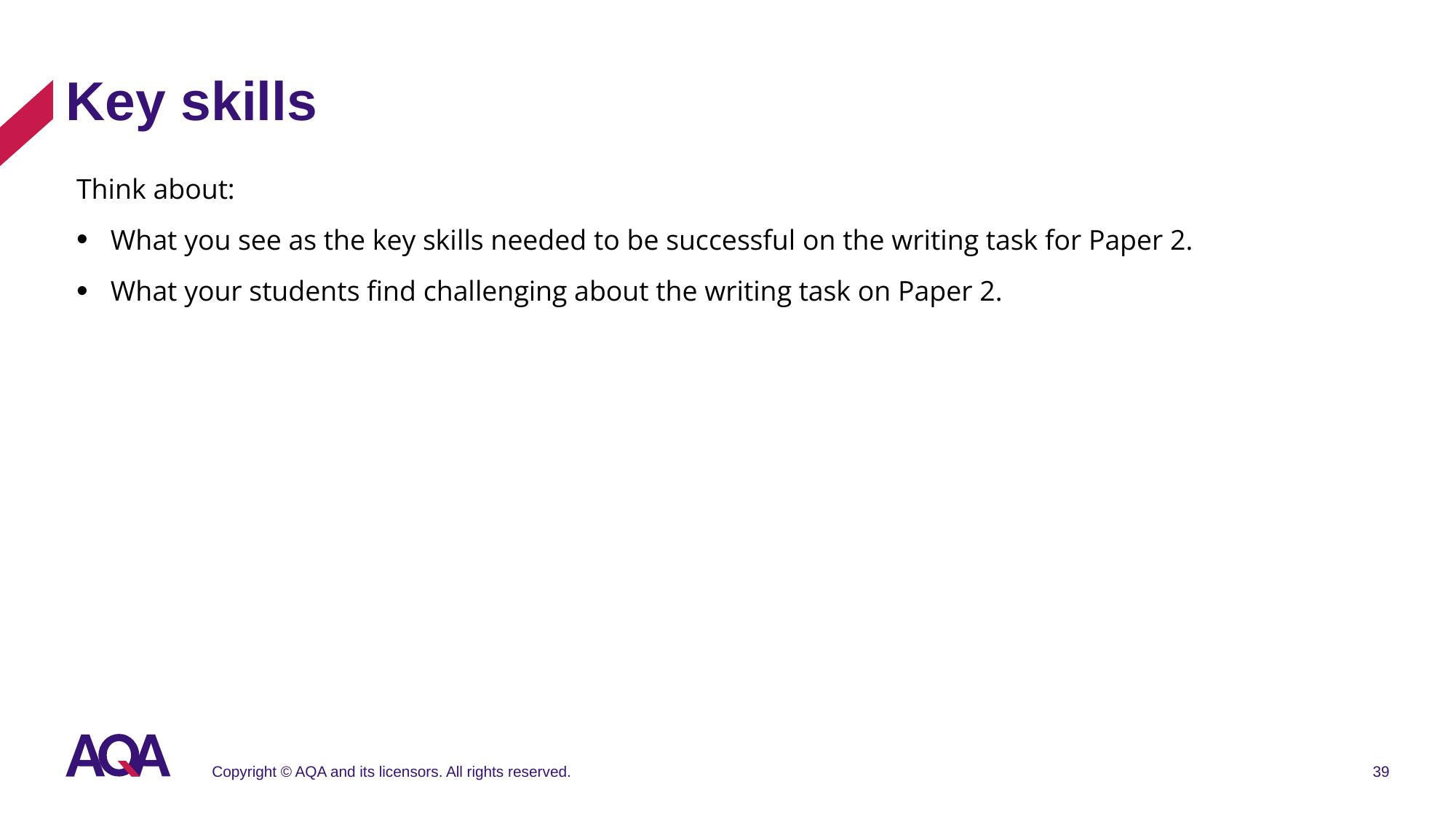

# Key skills
Think about:
What you see as the key skills needed to be successful on the writing task for Paper 2.
What your students find challenging about the writing task on Paper 2.

Copyright © AQA and its licensors. All rights reserved.
39